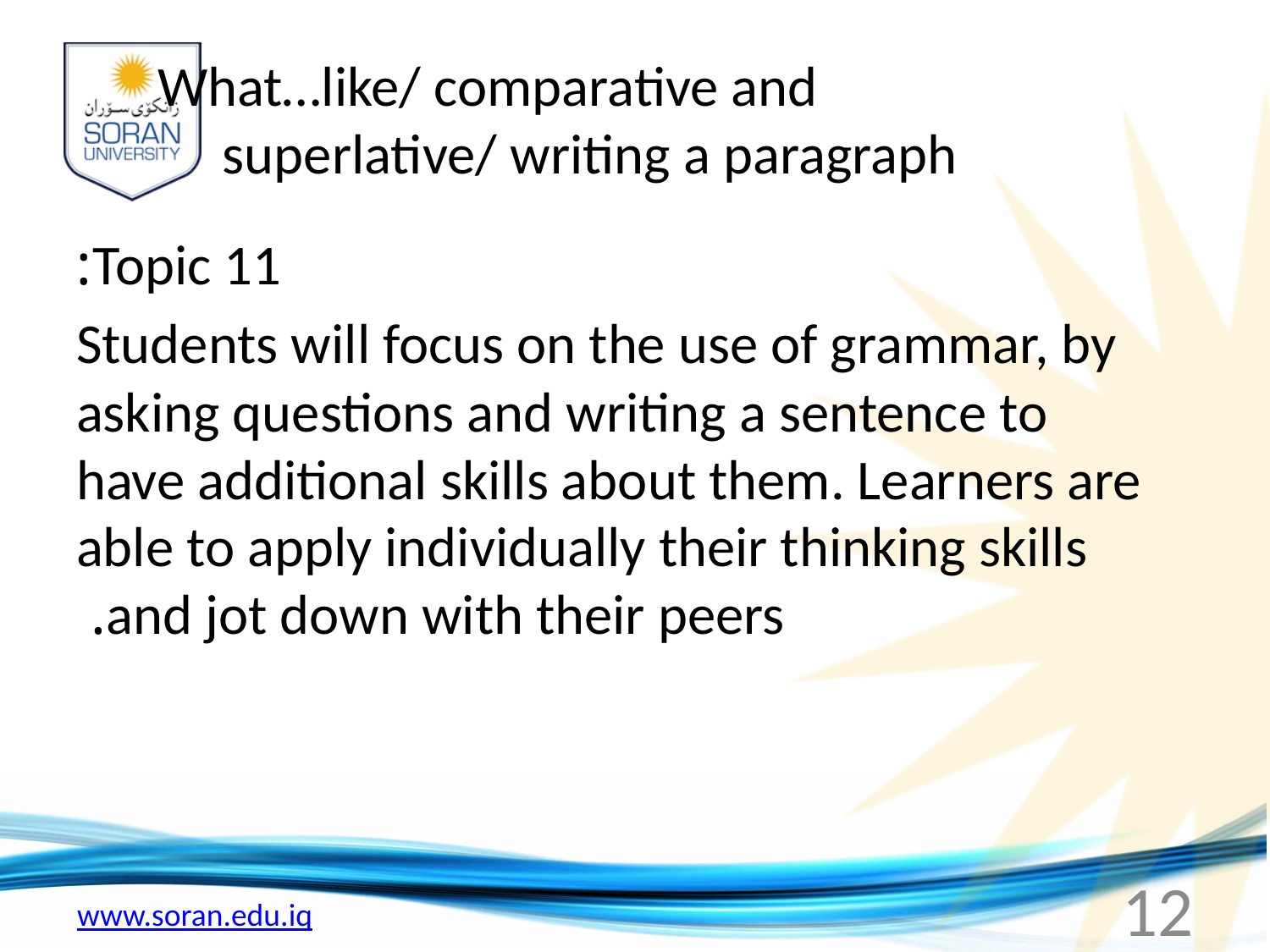

# What…like/ comparative and superlative/ writing a paragraph
Topic 11:
Students will focus on the use of grammar, by asking questions and writing a sentence to have additional skills about them. Learners are able to apply individually their thinking skills  and jot down with their peers.
12